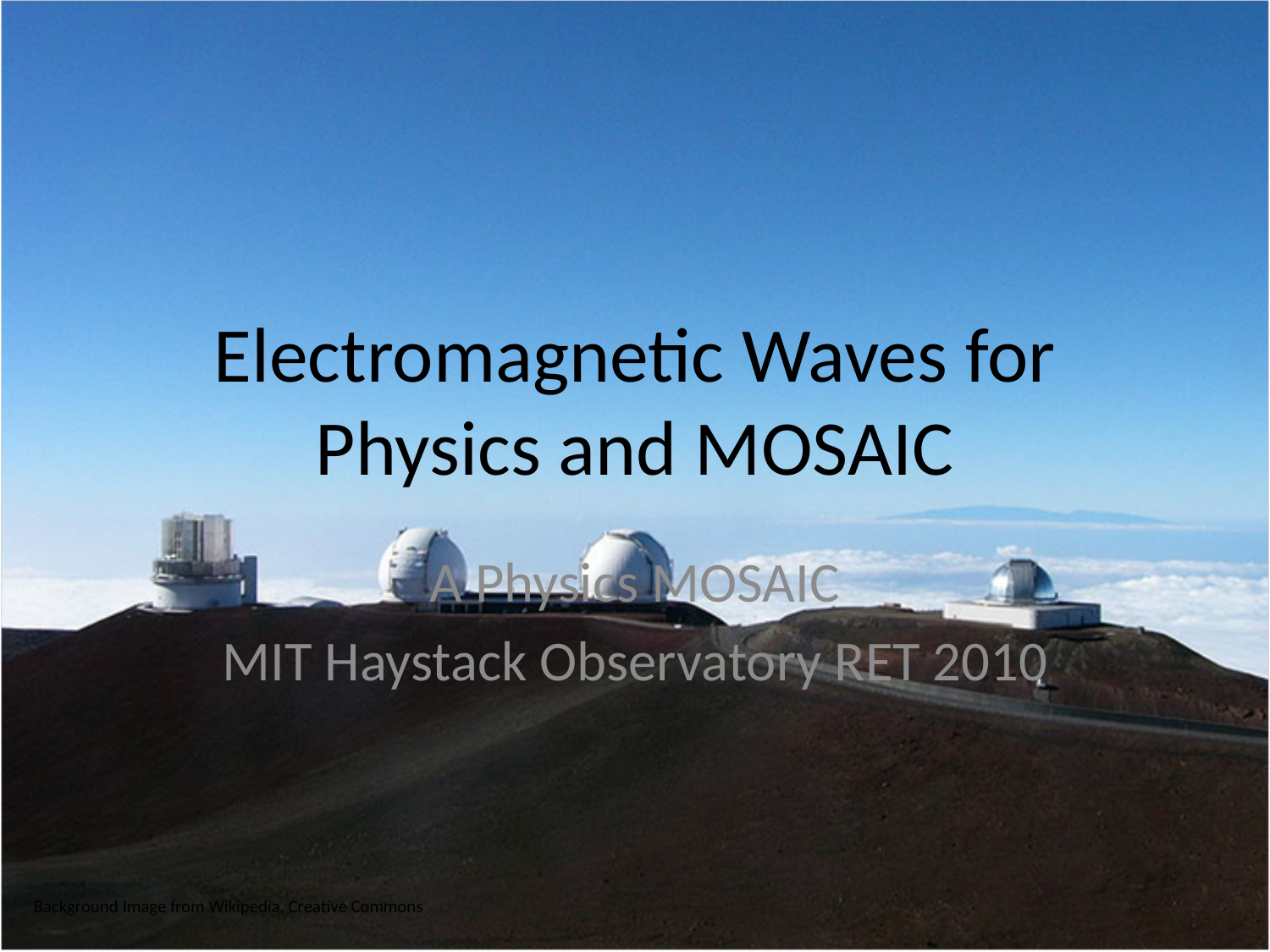

# Electromagnetic Waves for Physics and MOSAIC
A Physics MOSAIC
MIT Haystack Observatory RET 2010
Background Image from Wikipedia, Creative Commons